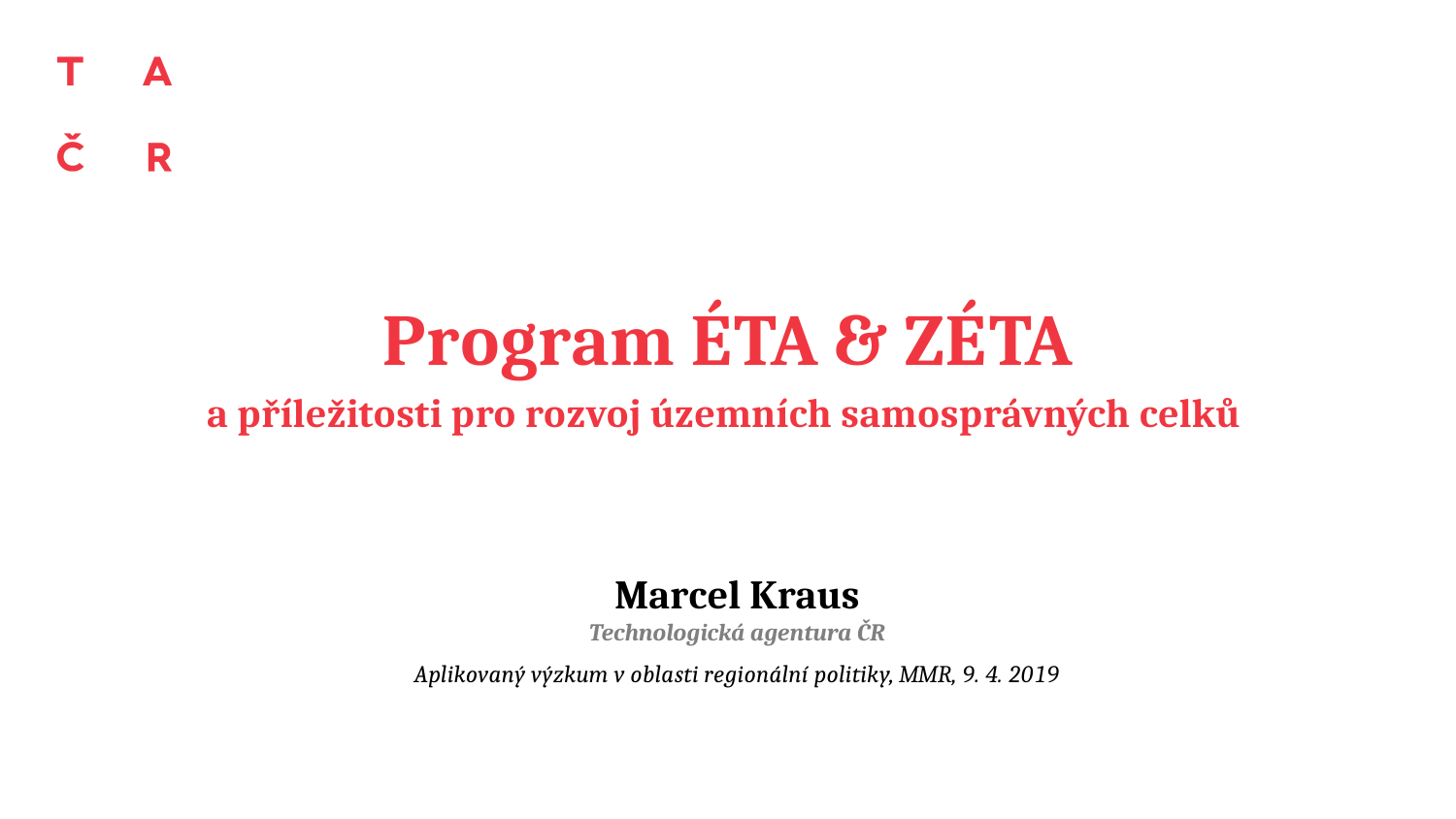

# Program ÉTA & ZÉTA a příležitosti pro rozvoj územních samosprávných celků
Marcel Kraus
Technologická agentura ČR
Aplikovaný výzkum v oblasti regionální politiky, MMR, 9. 4. 2019